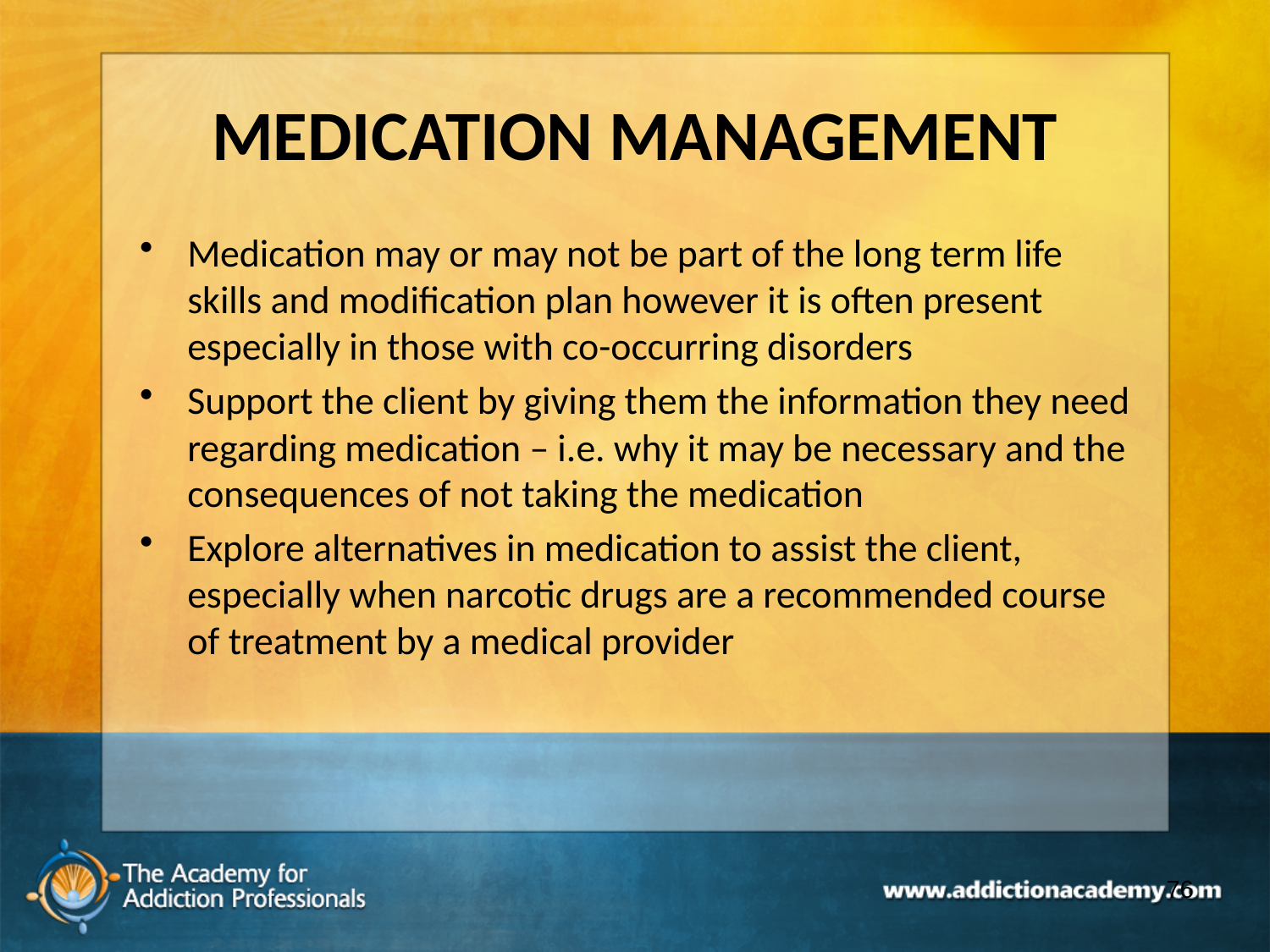

# MEDICATION MANAGEMENT
Medication may or may not be part of the long term life skills and modification plan however it is often present especially in those with co-occurring disorders
Support the client by giving them the information they need regarding medication – i.e. why it may be necessary and the consequences of not taking the medication
Explore alternatives in medication to assist the client, especially when narcotic drugs are a recommended course of treatment by a medical provider

76